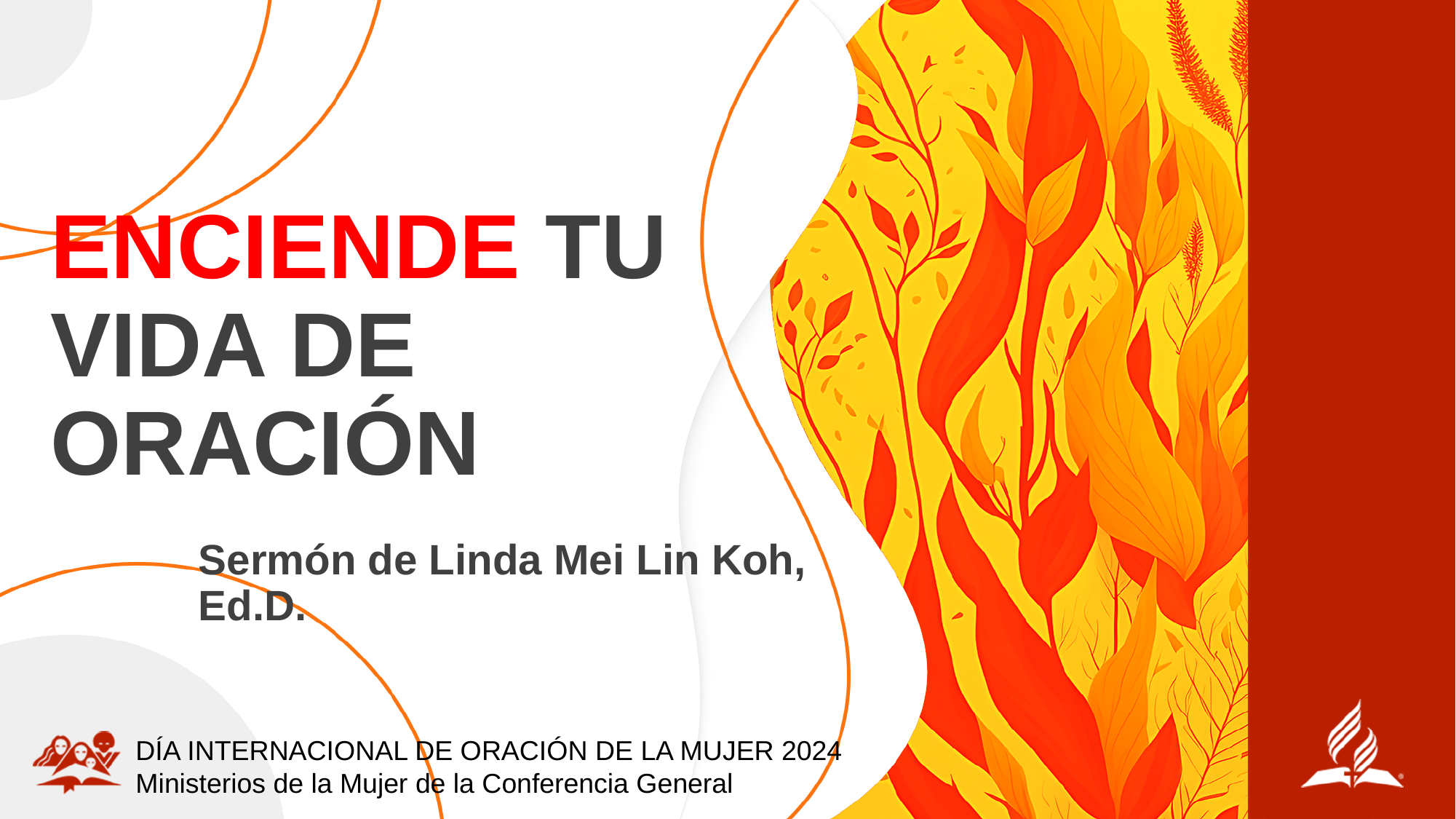

# ENCIENDE TU VIDA DE ORACIÓN
Sermón de Linda Mei Lin Koh, Ed.D.
DÍA INTERNACIONAL DE ORACIÓN DE LA MUJER 2024
Ministerios de la Mujer de la Conferencia General